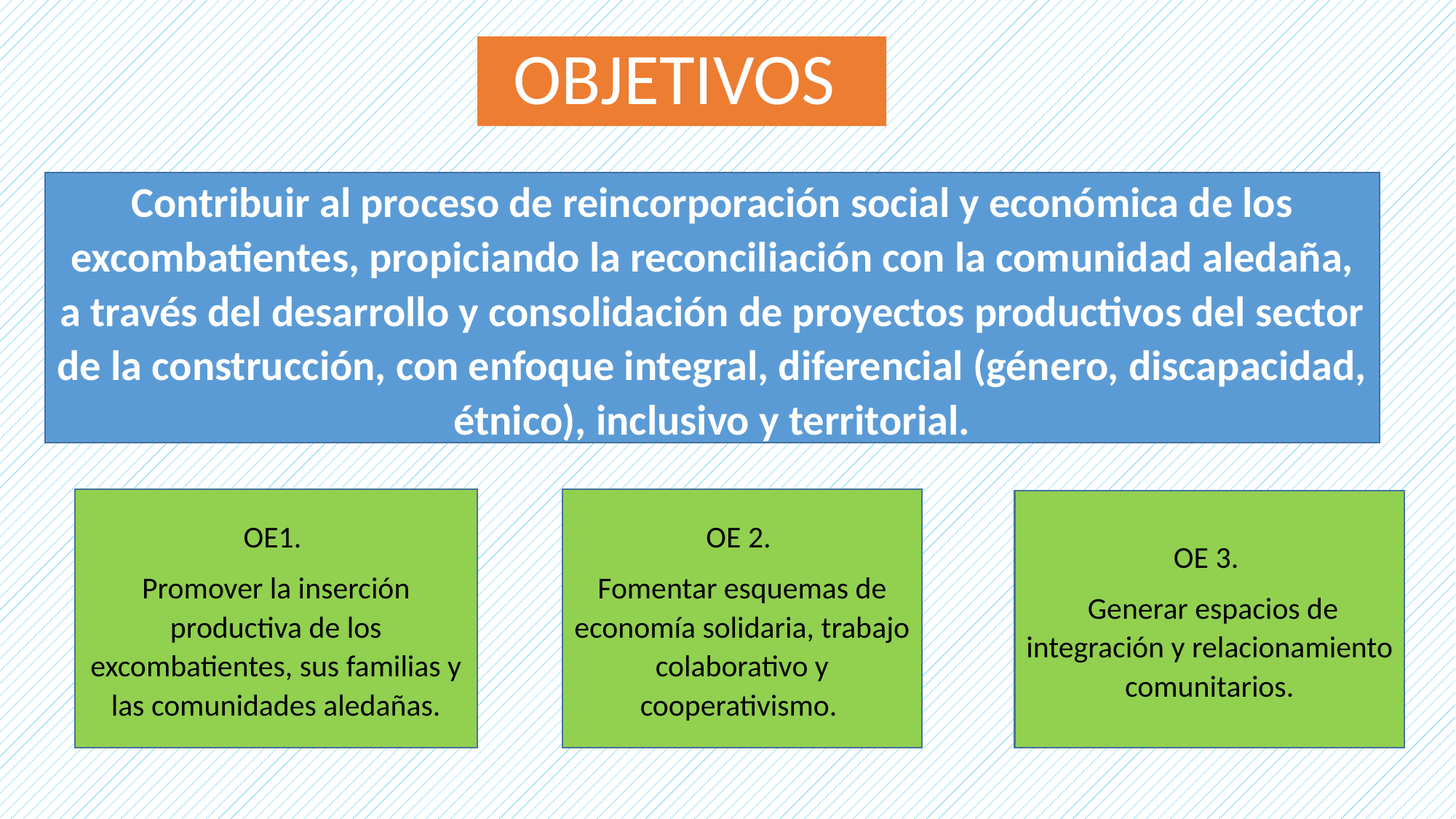

# OBJETIVOS
Contribuir al proceso de reincorporación social y económica de los excombatientes, propiciando la reconciliación con la comunidad aledaña, a través del desarrollo y consolidación de proyectos productivos del sector de la construcción, con enfoque integral, diferencial (género, discapacidad, étnico), inclusivo y territorial.
OE1.
Promover la inserción productiva de los excombatientes, sus familias y las comunidades aledañas.
OE 2.
Fomentar esquemas de economía solidaria, trabajo colaborativo y cooperativismo.
OE 3.
 Generar espacios de integración y relacionamiento comunitarios.